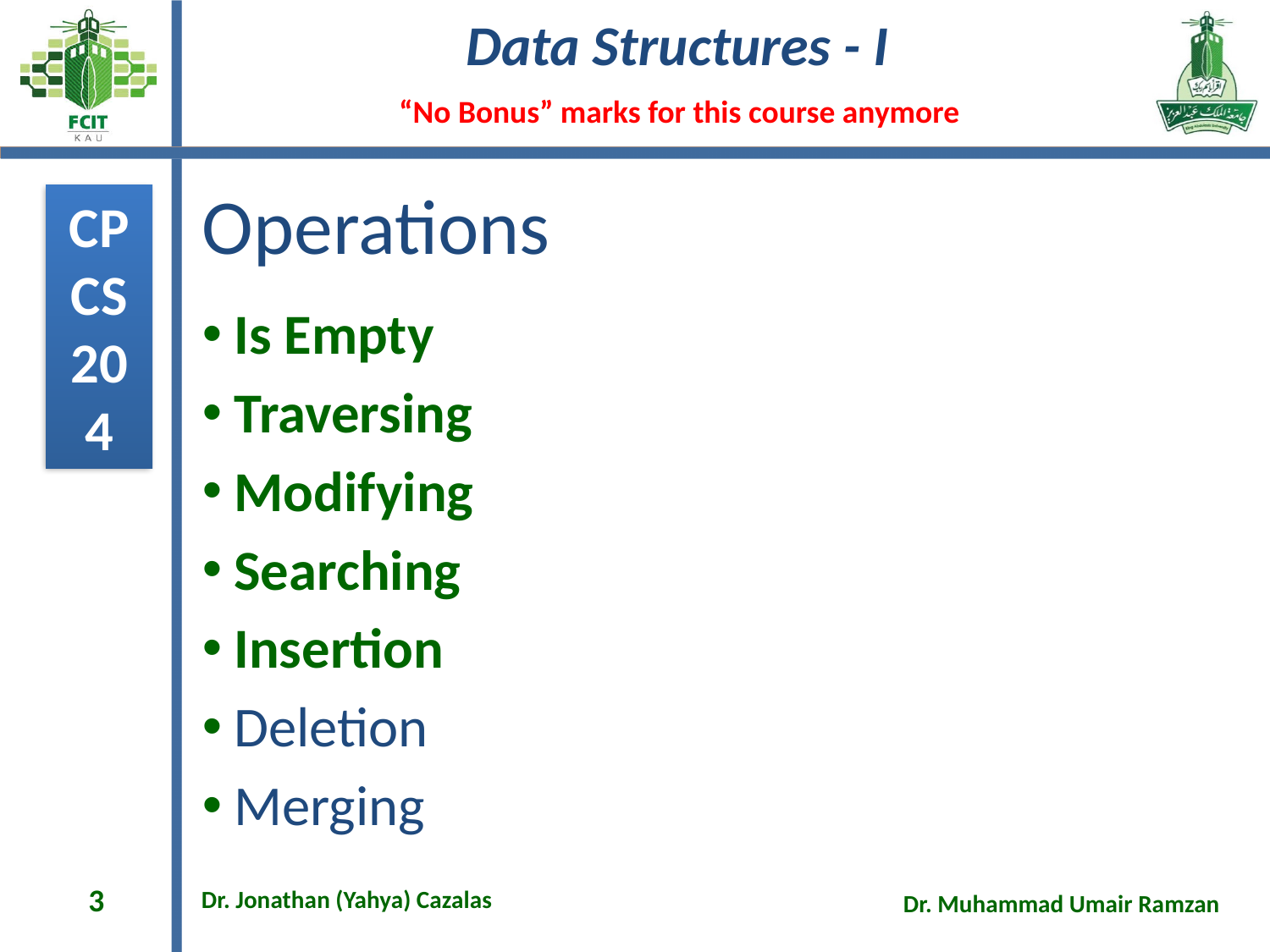

# Operations
Is Empty
Traversing
Modifying
Searching
Insertion
Deletion
Merging

3